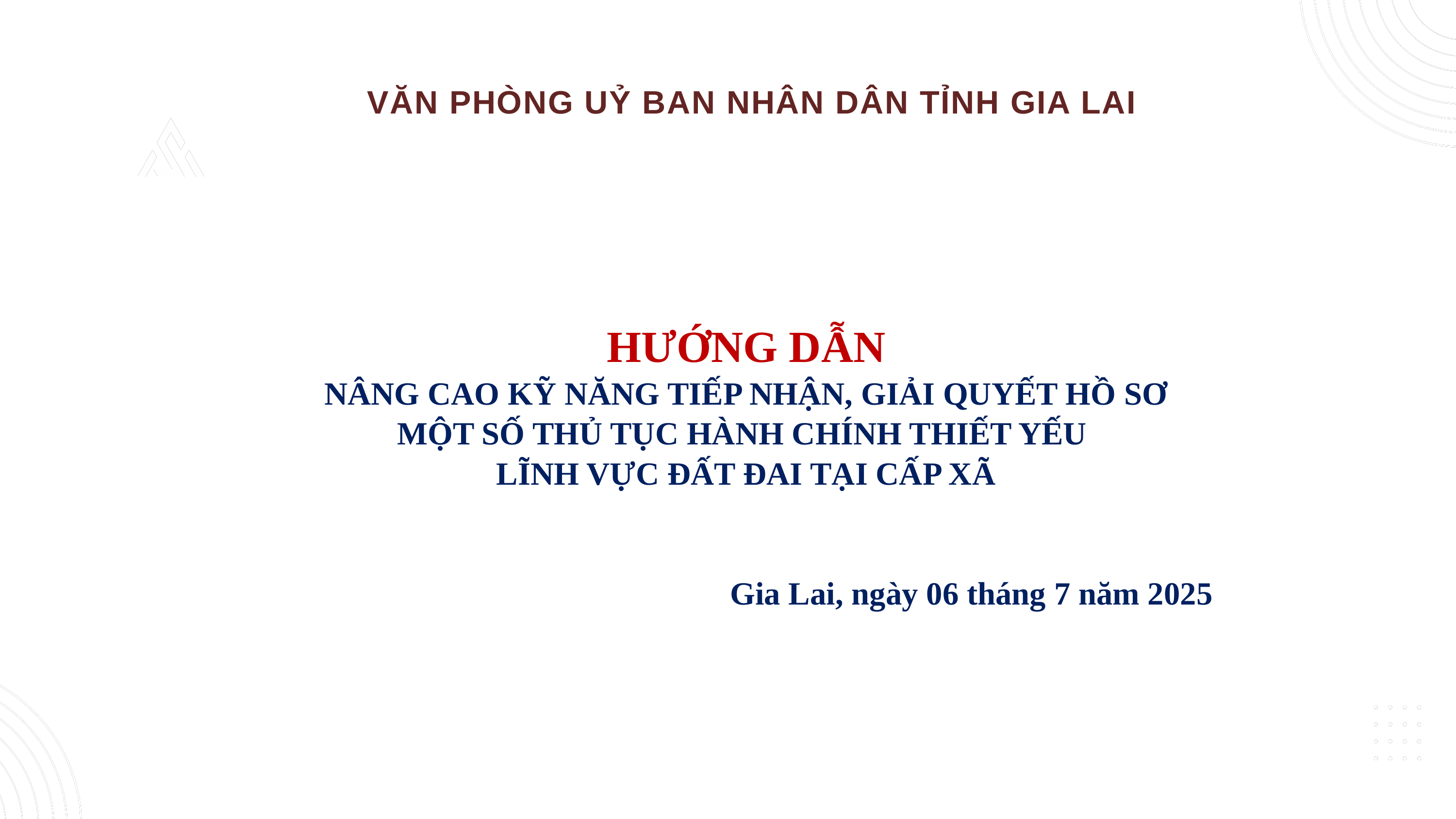

VĂN PHÒNG UỶ BAN NHÂN DÂN TỈNH GIA LAI

HƯỚNG DẪN
NÂNG CAO KỸ NĂNG TIẾP NHẬN, GIẢI QUYẾT HỒ SƠ
MỘT SỐ THỦ TỤC HÀNH CHÍNH THIẾT YẾU
LĨNH VỰC ĐẤT ĐAI TẠI CẤP XÃ

Gia Lai, ngày 06 tháng 7 năm 2025